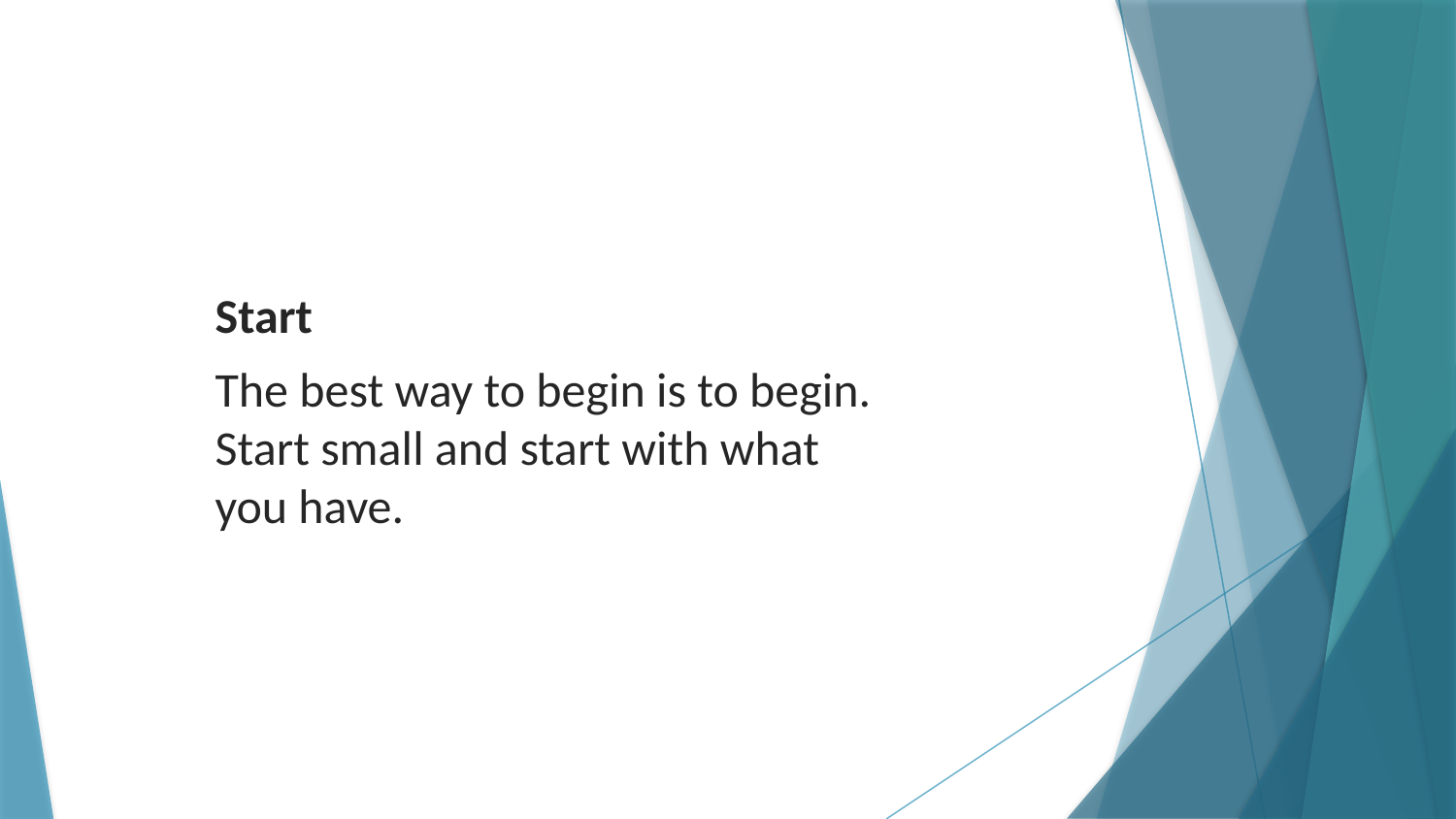

Start
The best way to begin is to begin. Start small and start with what you have.